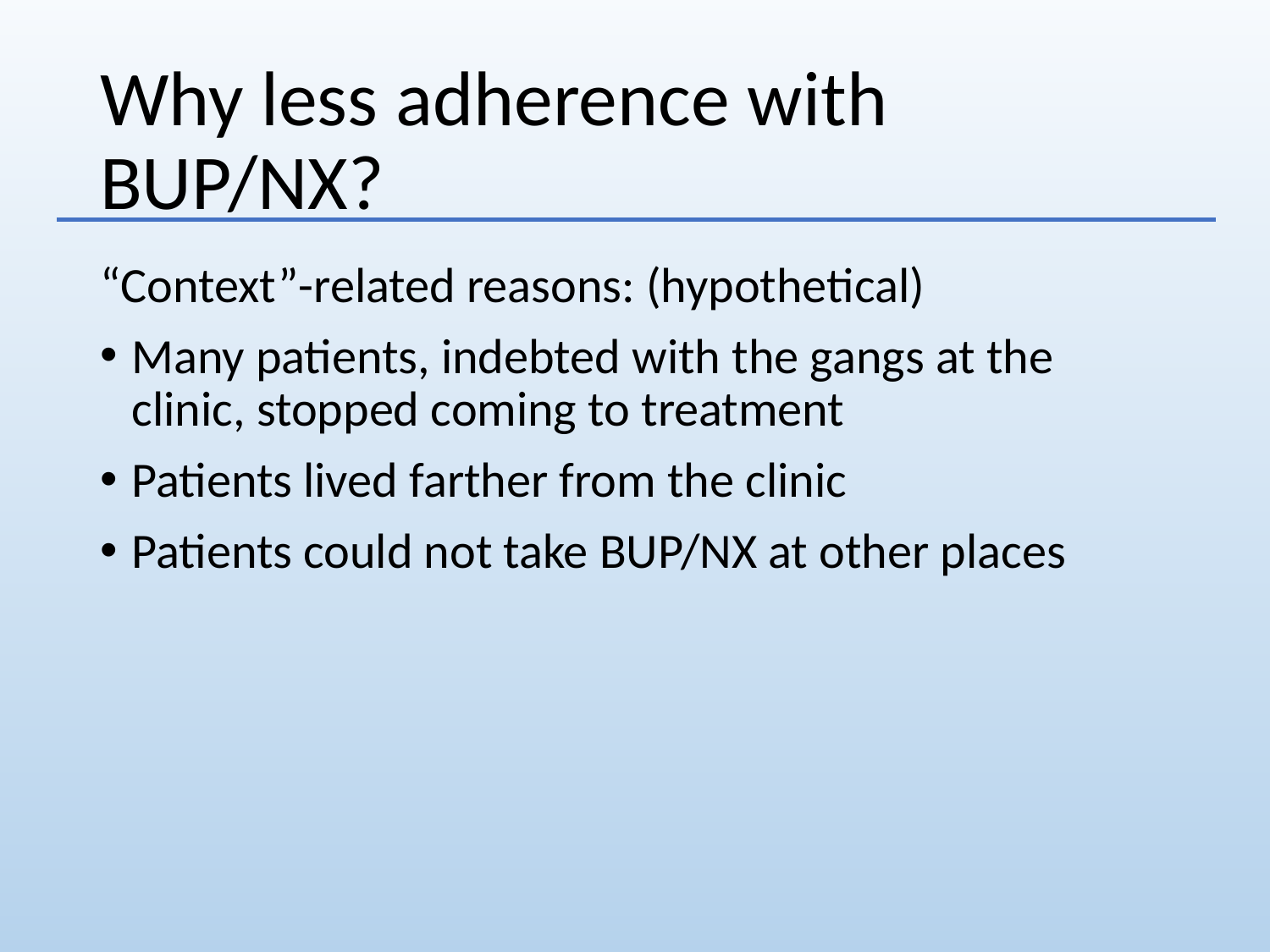

# Why less adherence with BUP/NX?
“Context”-related reasons: (hypothetical)
Many patients, indebted with the gangs at the clinic, stopped coming to treatment
Patients lived farther from the clinic
Patients could not take BUP/NX at other places